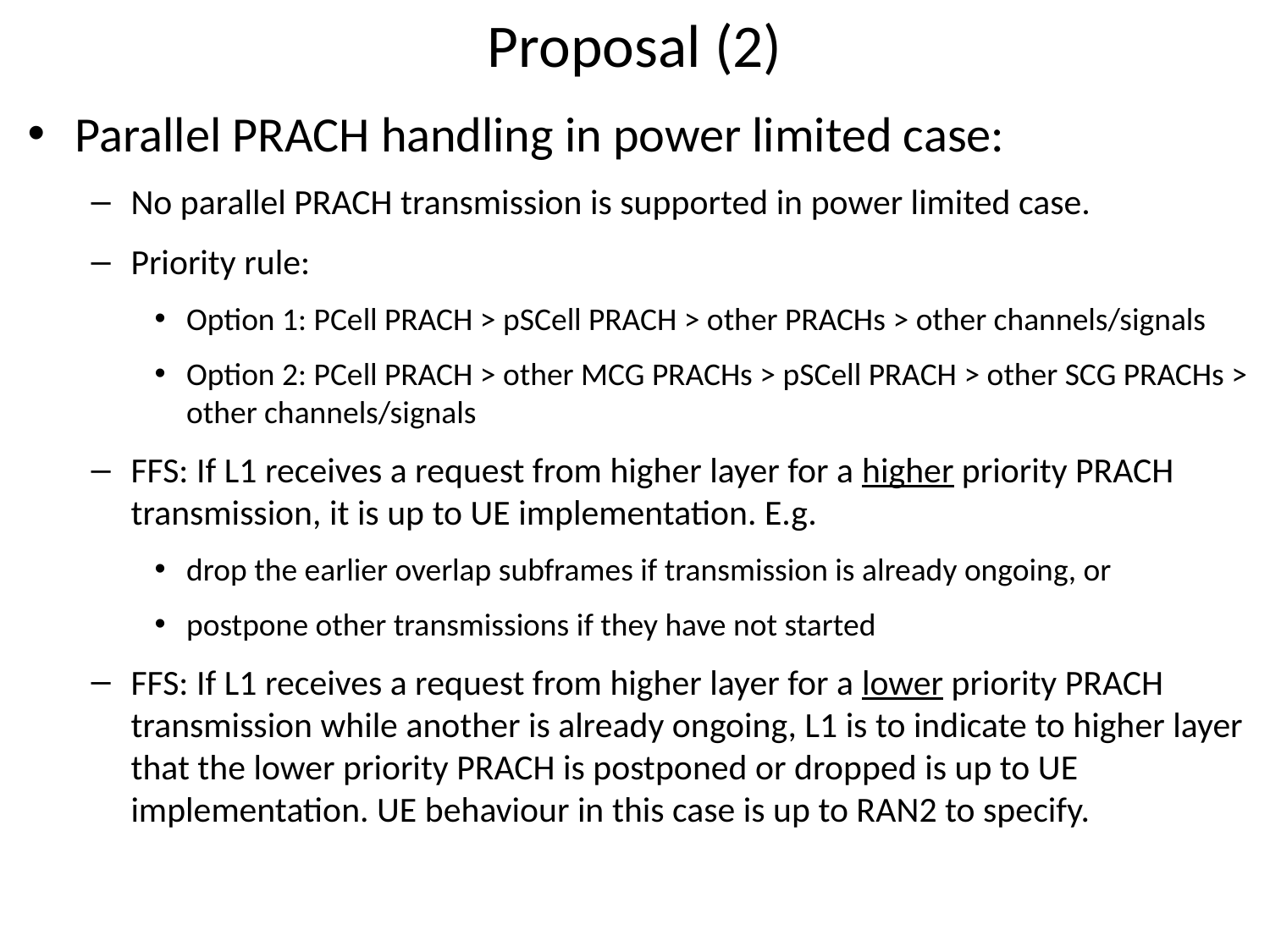

# Proposal (2)
Parallel PRACH handling in power limited case:
No parallel PRACH transmission is supported in power limited case.
Priority rule:
Option 1: PCell PRACH > pSCell PRACH > other PRACHs > other channels/signals
Option 2: PCell PRACH > other MCG PRACHs > pSCell PRACH > other SCG PRACHs > other channels/signals
FFS: If L1 receives a request from higher layer for a higher priority PRACH transmission, it is up to UE implementation. E.g.
drop the earlier overlap subframes if transmission is already ongoing, or
postpone other transmissions if they have not started
FFS: If L1 receives a request from higher layer for a lower priority PRACH transmission while another is already ongoing, L1 is to indicate to higher layer that the lower priority PRACH is postponed or dropped is up to UE implementation. UE behaviour in this case is up to RAN2 to specify.